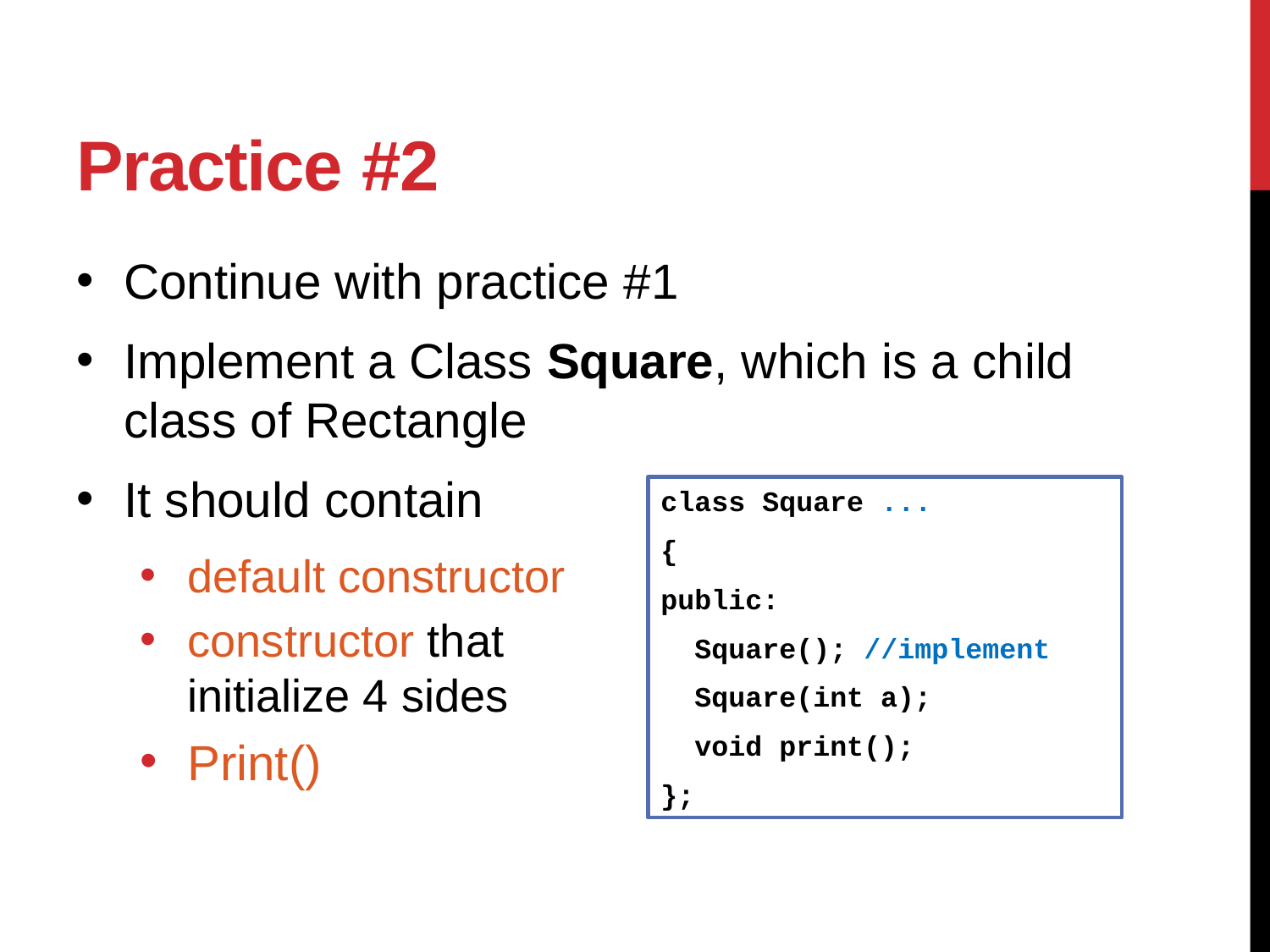

# Practice #2
Continue with practice #1
Implement a Class Square, which is a child class of Rectangle
It should contain
default constructor
constructor that
initialize 4 sides
Print()

class Square ...
{
public:
  Square(); //implement
  Square(int a);
  void print();
};